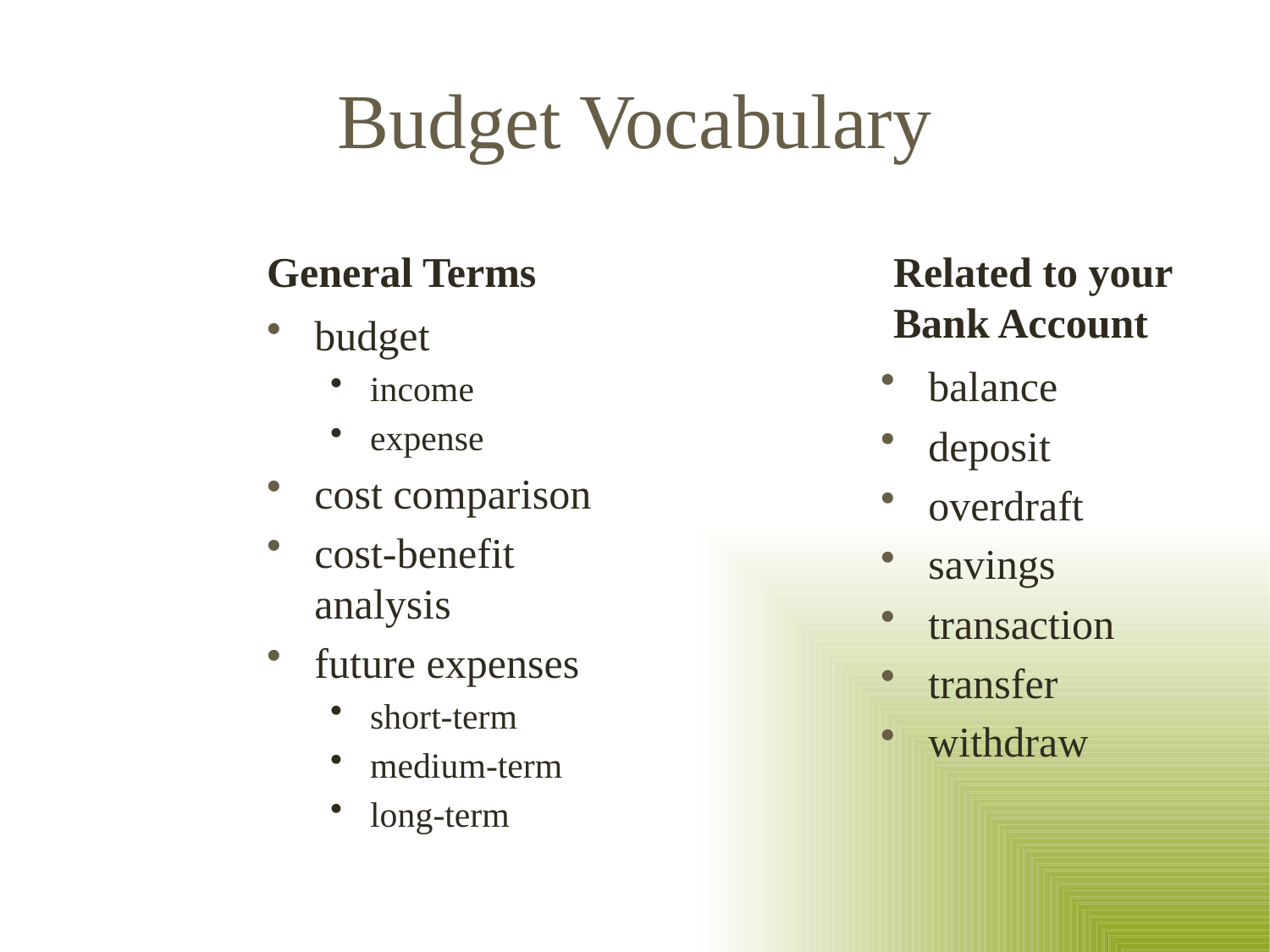

# Budget Vocabulary
General Terms
Related to your Bank Account
budget
income
expense
cost comparison
cost-benefit analysis
future expenses
short-term
medium-term
long-term

balance
deposit
overdraft
savings
transaction
transfer
withdraw